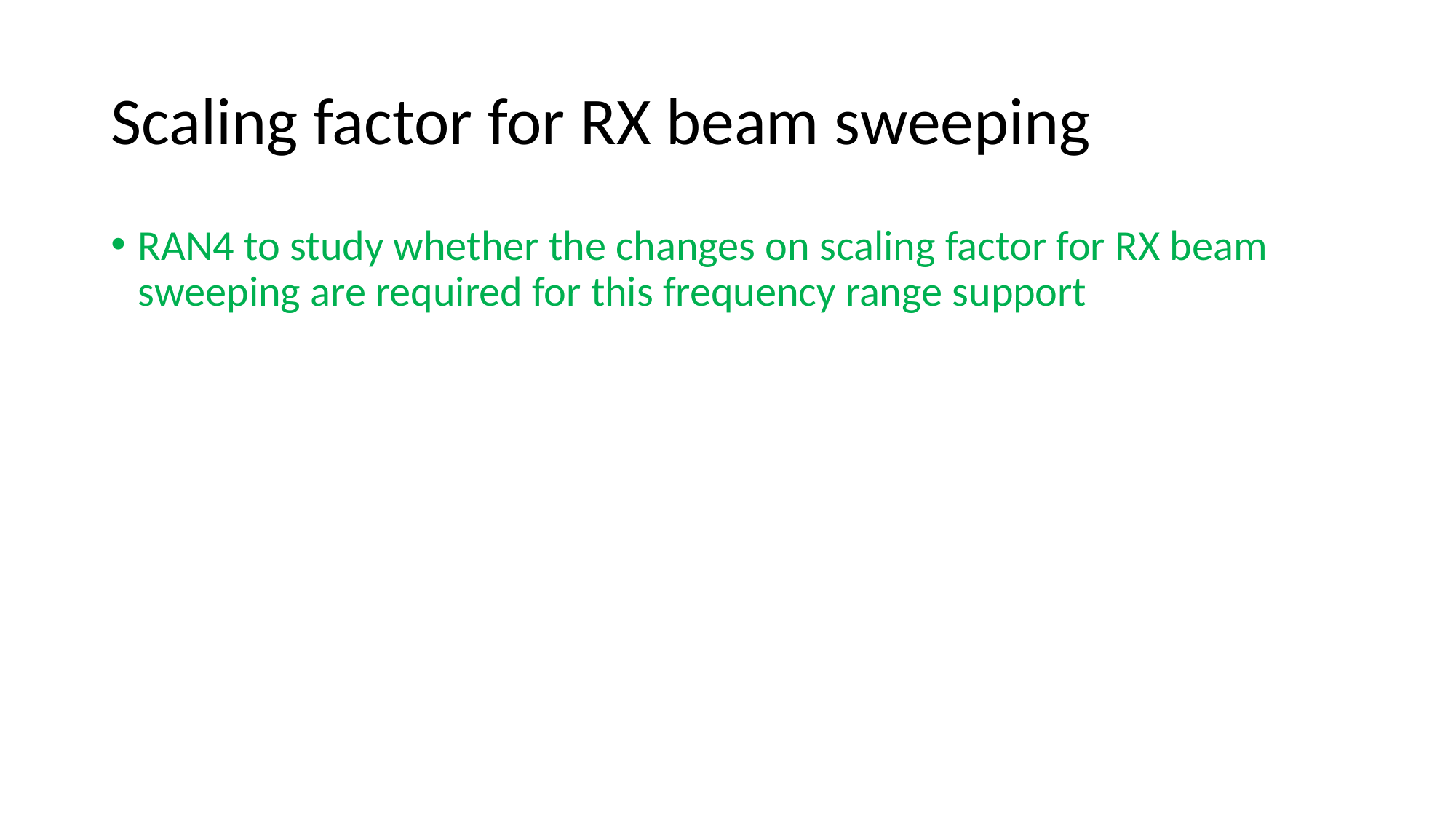

# Scaling factor for RX beam sweeping
RAN4 to study whether the changes on scaling factor for RX beam sweeping are required for this frequency range support